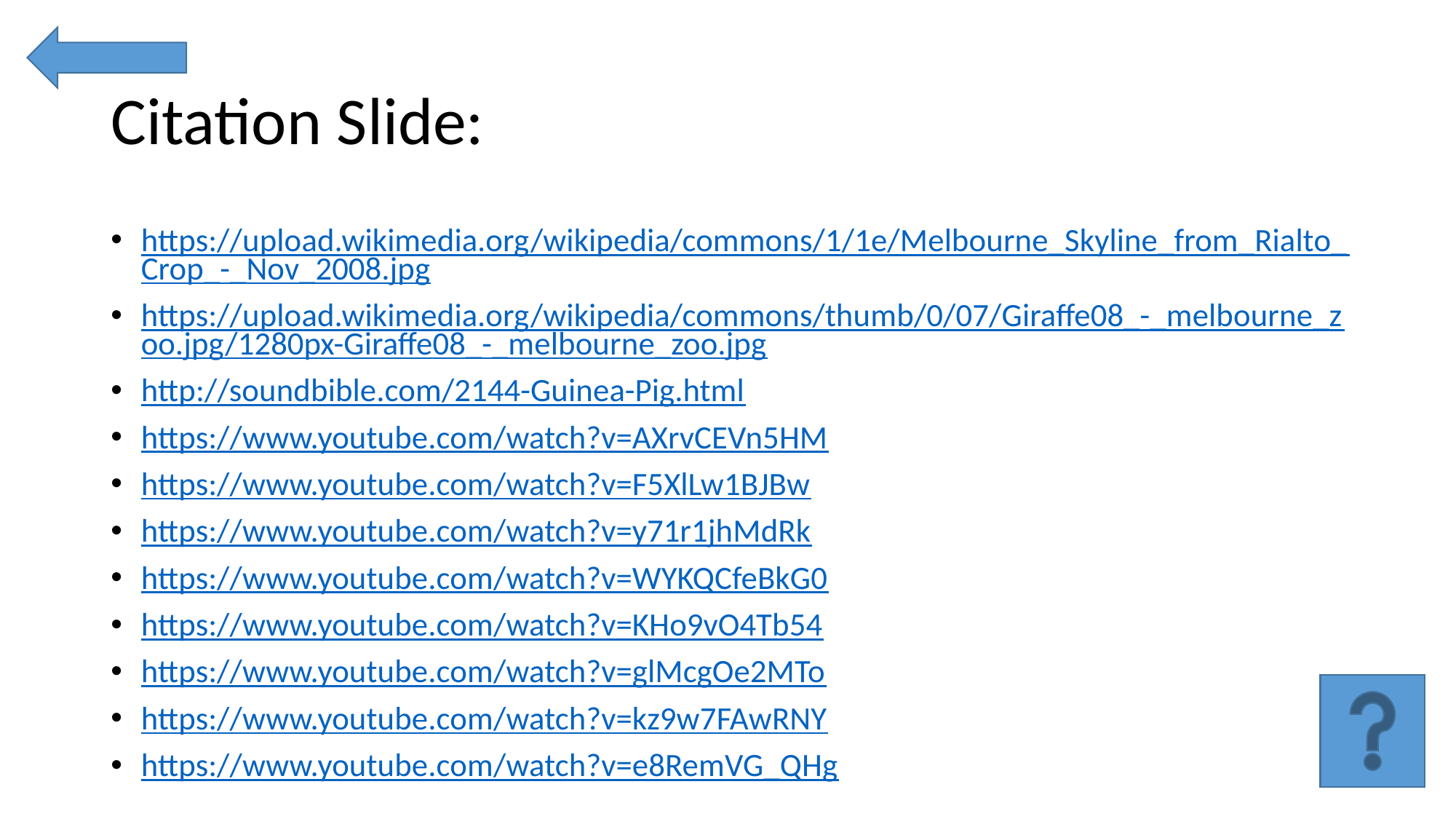

# Citation Slide:
https://upload.wikimedia.org/wikipedia/commons/1/1e/Melbourne_Skyline_from_Rialto_Crop_-_Nov_2008.jpg
https://upload.wikimedia.org/wikipedia/commons/thumb/0/07/Giraffe08_-_melbourne_zoo.jpg/1280px-Giraffe08_-_melbourne_zoo.jpg
http://soundbible.com/2144-Guinea-Pig.html
https://www.youtube.com/watch?v=AXrvCEVn5HM
https://www.youtube.com/watch?v=F5XlLw1BJBw
https://www.youtube.com/watch?v=y71r1jhMdRk
https://www.youtube.com/watch?v=WYKQCfeBkG0
https://www.youtube.com/watch?v=KHo9vO4Tb54
https://www.youtube.com/watch?v=glMcgOe2MTo
https://www.youtube.com/watch?v=kz9w7FAwRNY
https://www.youtube.com/watch?v=e8RemVG_QHg